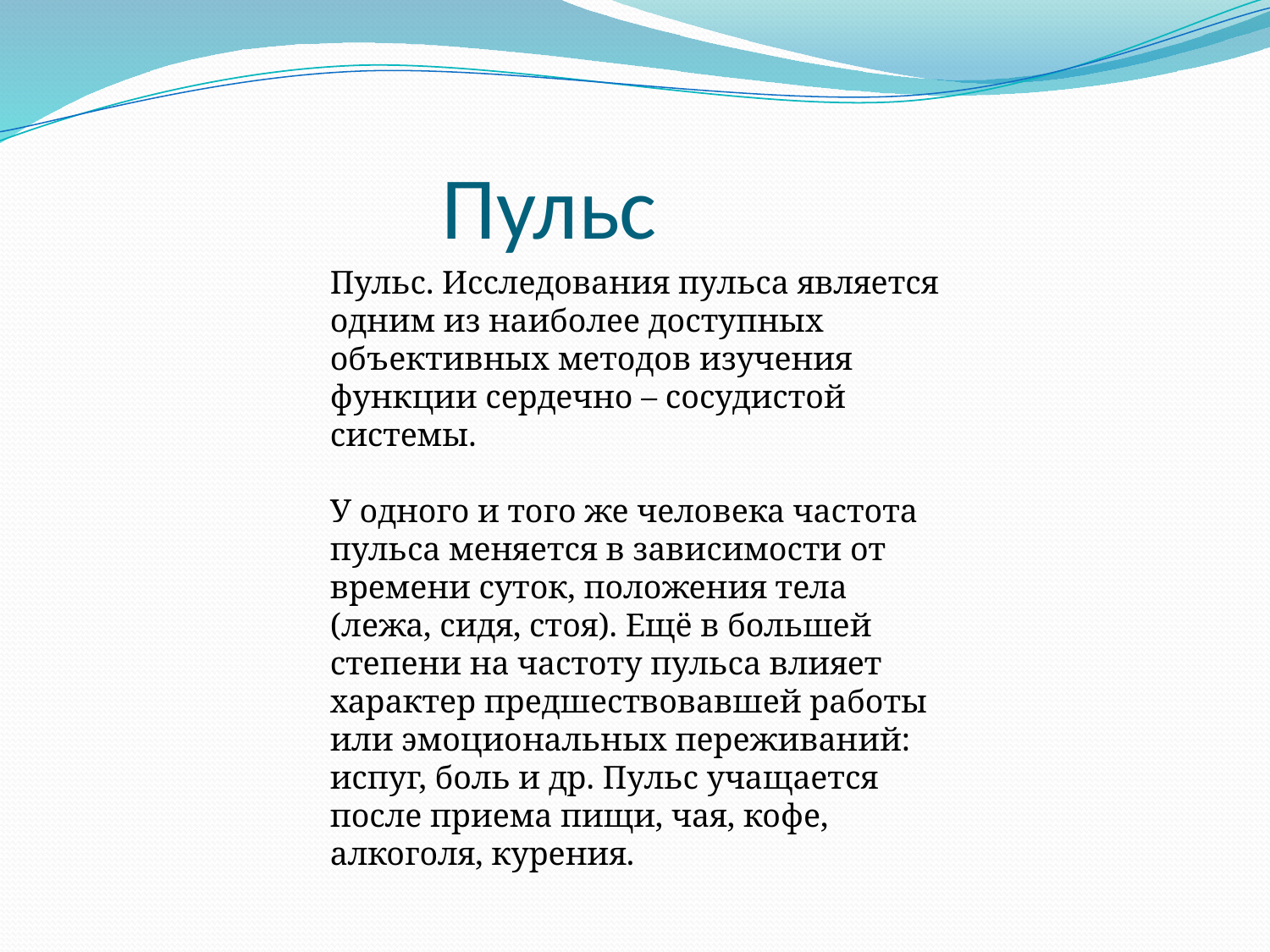

# Пульс
Пульс. Исследования пульса является одним из наиболее доступных объективных методов изучения функции сердечно – сосудистой системы.

У одного и того же человека частота пульса меняется в зависимости от времени суток, положения тела (лежа, сидя, стоя). Ещё в большей степени на частоту пульса влияет характер предшествовавшей работы или эмоциональных переживаний: испуг, боль и др. Пульс учащается после приема пищи, чая, кофе, алкоголя, курения.